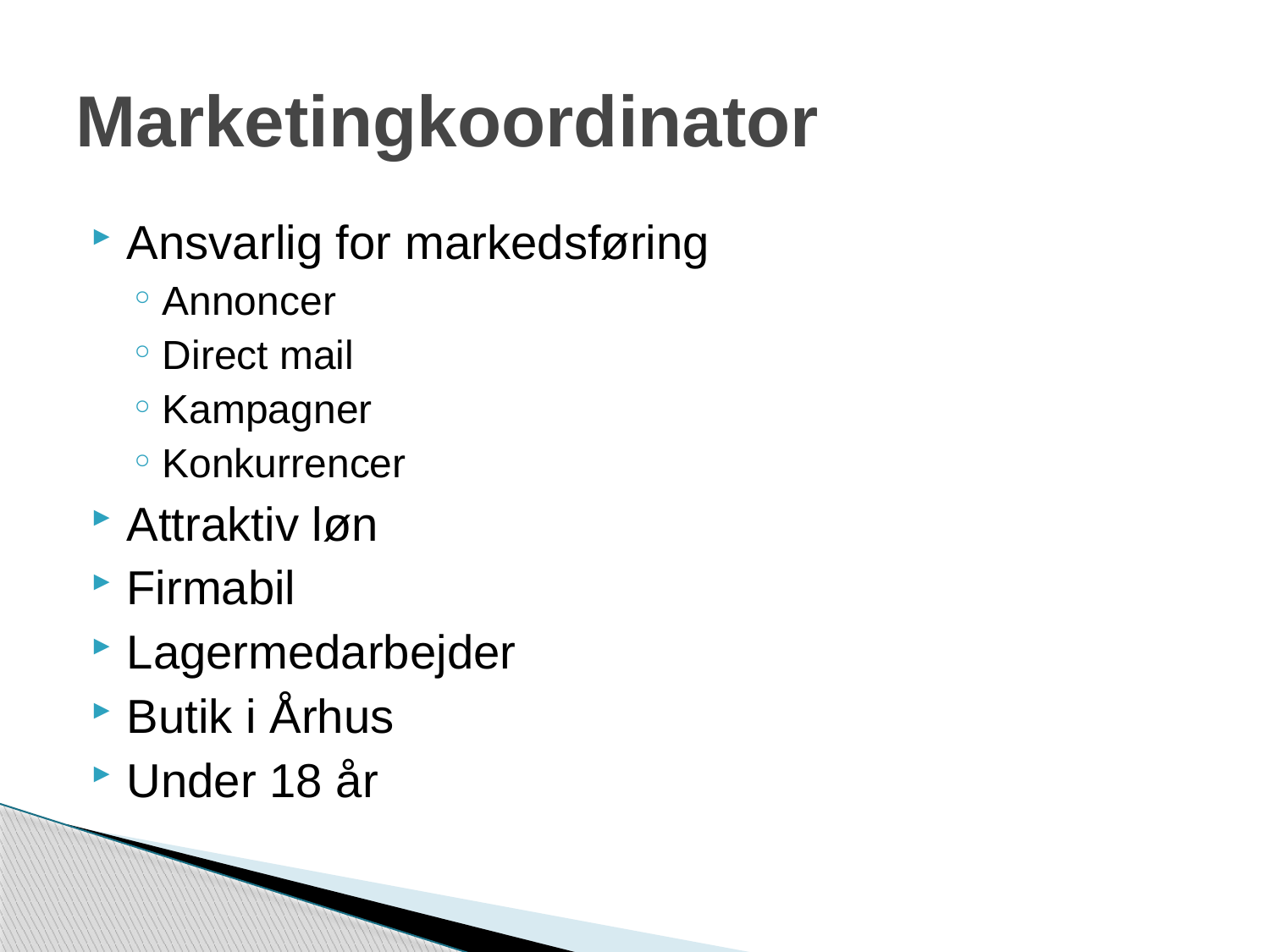

# Marketingkoordinator
Ansvarlig for markedsføring
Annoncer
Direct mail
Kampagner
Konkurrencer
Attraktiv løn
Firmabil
Lagermedarbejder
Butik i Århus
Under 18 år